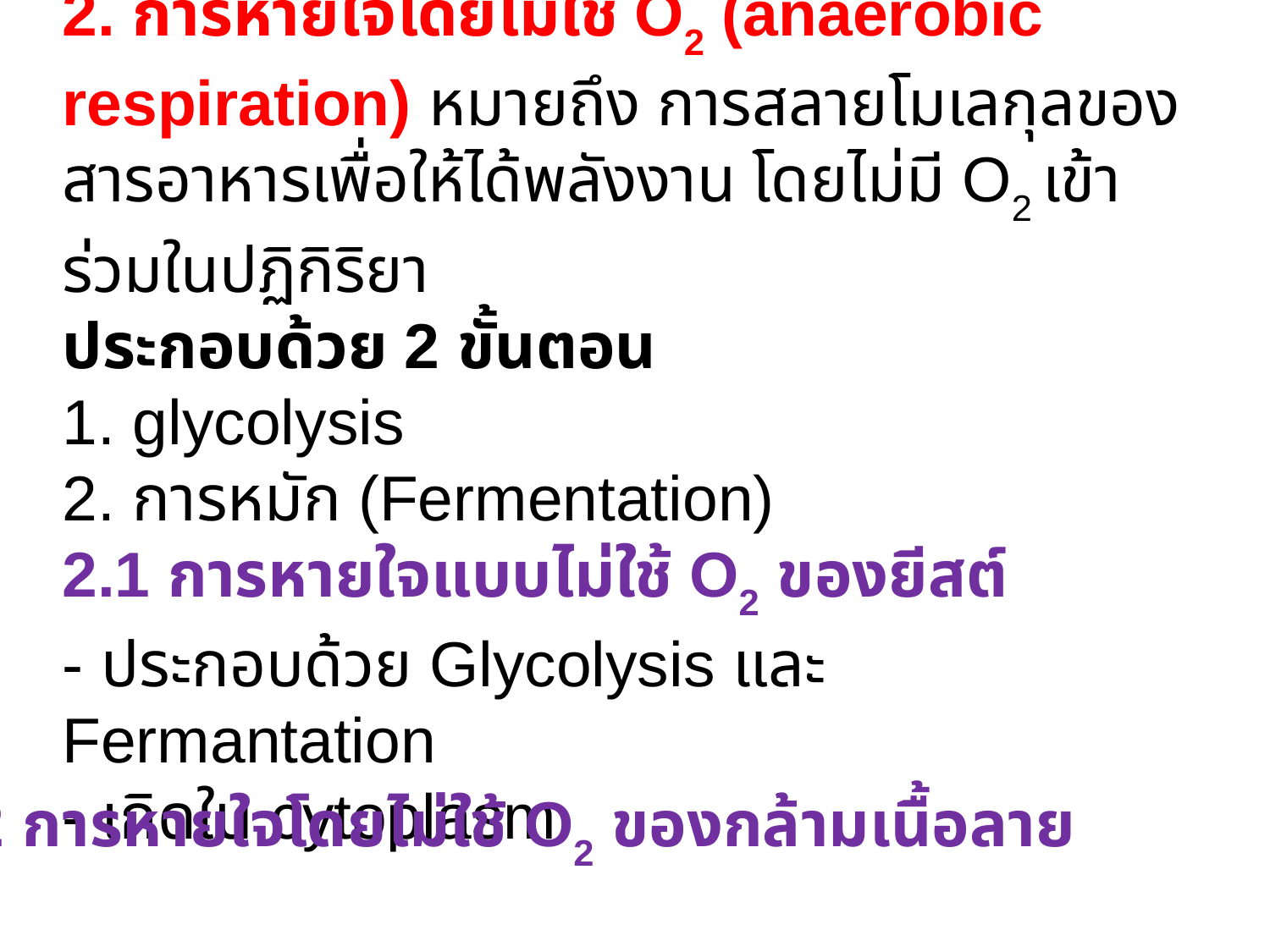

2. การหายใจโดยไม่ใช้ O2 (anaerobic respiration) หมายถึง การสลายโมเลกุลของ
สารอาหารเพื่อให้ได้พลังงาน โดยไม่มี O2 เข้าร่วมในปฏิกิริยา
ประกอบด้วย 2 ขั้นตอน
1. glycolysis
2. การหมัก (Fermentation)
2.1 การหายใจแบบไม่ใช้ O2 ของยีสต์
- ประกอบด้วย Glycolysis และ Fermantation
- เกิดใน cytoplasm

2.2 การหายใจโดยไม่ใช้ O2 ของกล้ามเนื้อลาย